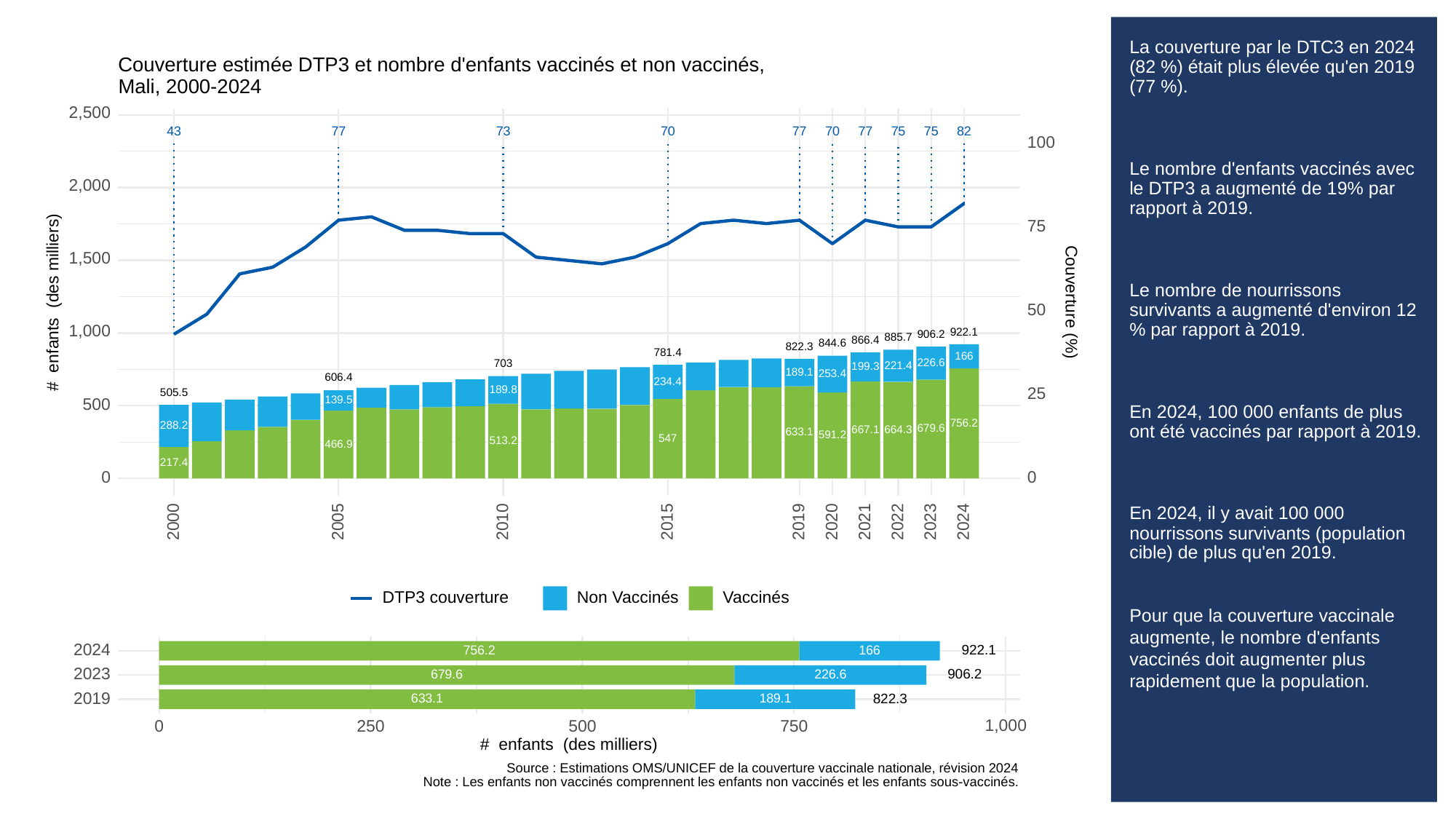

# La couverture par le DTC3 en 2024 (82 %) était plus élevée qu'en 2019 (77 %).

Le nombre d'enfants vaccinés avec le DTP3 a augmenté de 19% par rapport à 2019.

Le nombre de nourrissons survivants a augmenté d'environ 12 % par rapport à 2019.

En 2024, 100 000 enfants de plus ont été vaccinés par rapport à 2019.

En 2024, il y avait 100 000 nourrissons survivants (population cible) de plus qu'en 2019.

Pour que la couverture vaccinale augmente, le nombre d'enfants vaccinés doit augmenter plus rapidement que la population.

Couverture estimée DTP3 et nombre d'enfants vaccinés et non vaccinés,
Mali, 2000-2024
2,500

43
73
70
70
82
75
75
77
77
77
100

2,000

75

1,500

#  enfants  (des milliers)
Couverture (%)

50
1,000
922.1
906.2

885.7
866.4
844.6
822.3

781.4

166

226.6

703
221.4

199.3

189.1

253.4

606.4

234.4

189.8

25
505.5

139.5

500

756.2

288.2
679.6
667.1
664.3

633.1

591.2
547
513.2
466.9

217.4
0
0

2023
2000
2005
2010
2015
2019
2020
2021
2022
2024

DTP3 couverture
Non Vaccinés
Vaccinés

2024
922.1
756.2
166

2023
906.2
679.6
226.6

2019
822.3
633.1
189.1

1,000
0
250
500
750
#  enfants  (des milliers)
Source : Estimations OMS/UNICEF de la couverture vaccinale nationale, révision 2024
Note : Les enfants non vaccinés comprennent les enfants non vaccinés et les enfants sous-vaccinés.